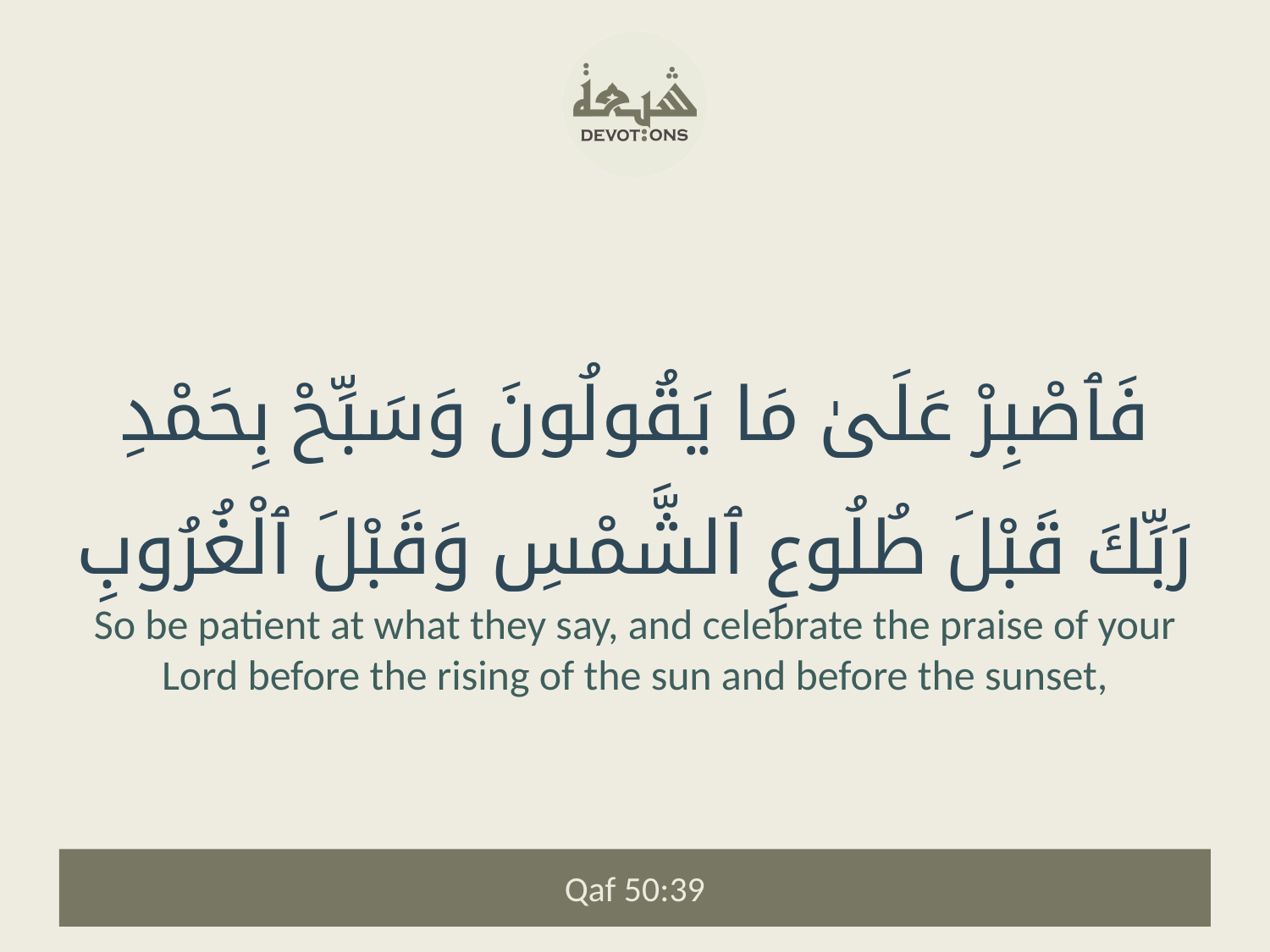

فَٱصْبِرْ عَلَىٰ مَا يَقُولُونَ وَسَبِّحْ بِحَمْدِ رَبِّكَ قَبْلَ طُلُوعِ ٱلشَّمْسِ وَقَبْلَ ٱلْغُرُوبِ
So be patient at what they say, and celebrate the praise of your Lord before the rising of the sun and before the sunset,
Qaf 50:39